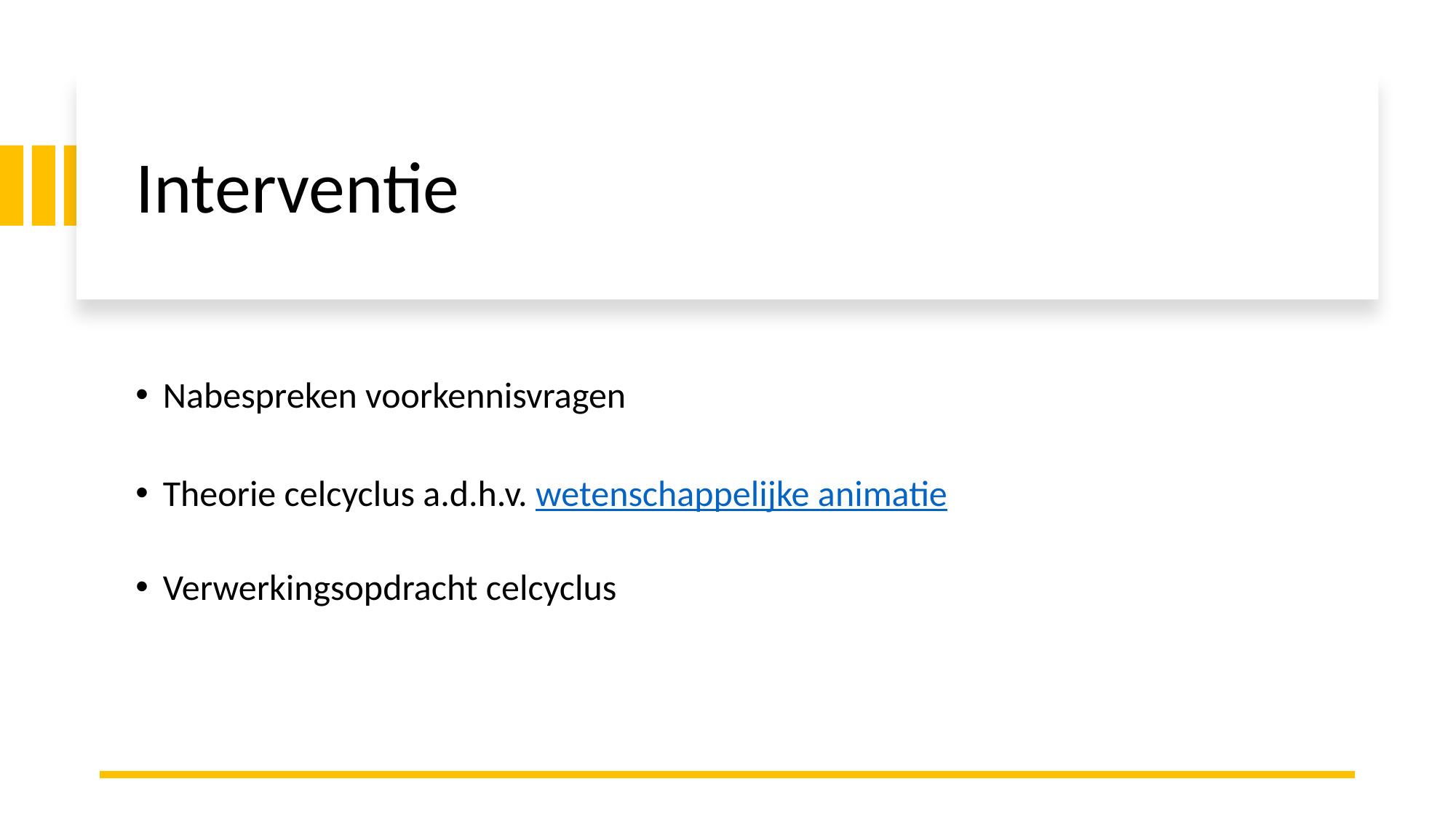

# Interventie

Nabespreken voorkennisvragen
Theorie celcyclus a.d.h.v. wetenschappelijke animatie
Verwerkingsopdracht celcyclus